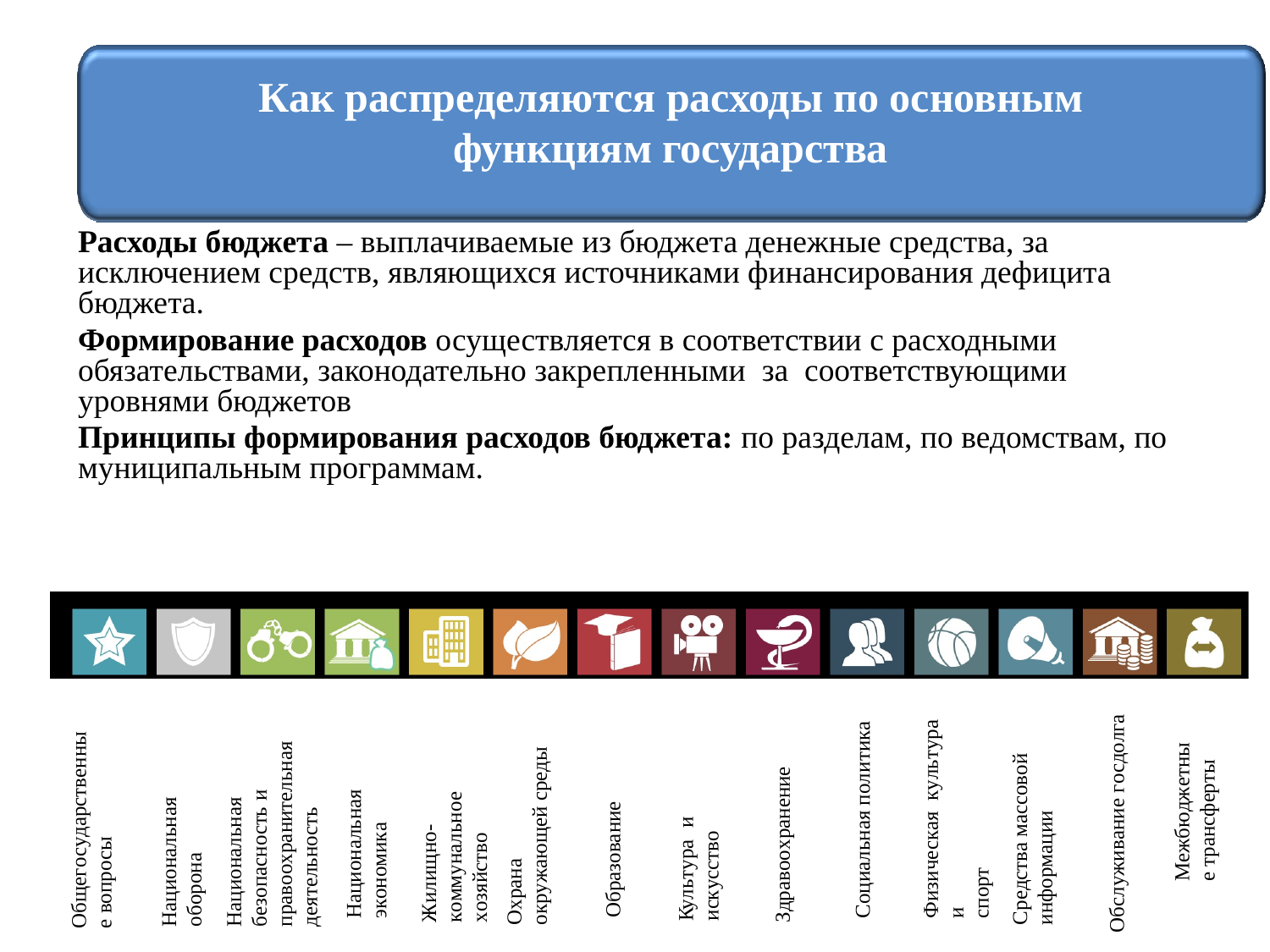

Как распределяются расходы по основным
функциям государства

Расходы бюджета – выплачиваемые из бюджета денежные средства, за исключением средств, являющихся источниками финансирования дефицита бюджета.
Формирование расходов осуществляется в соответствии с расходными обязательствами, законодательно закрепленными  за  соответствующими уровнями бюджетов
Принципы формирования расходов бюджета: по разделам, по ведомствам, по муниципальным программам.

Жилищно- коммунальное хозяйство
Физическая  культура и
спорт
Обслуживание госдолга
Социальная политика
Культура  и искусство
Общегосударственные вопросы
Межбюджетные трансферты
Охрана окружающей среды
Национальная оборона

Национальная безопасность и правоохранительная деятельность
Средства массовой информации
Здравоохранение
Национальная экономика
Образование